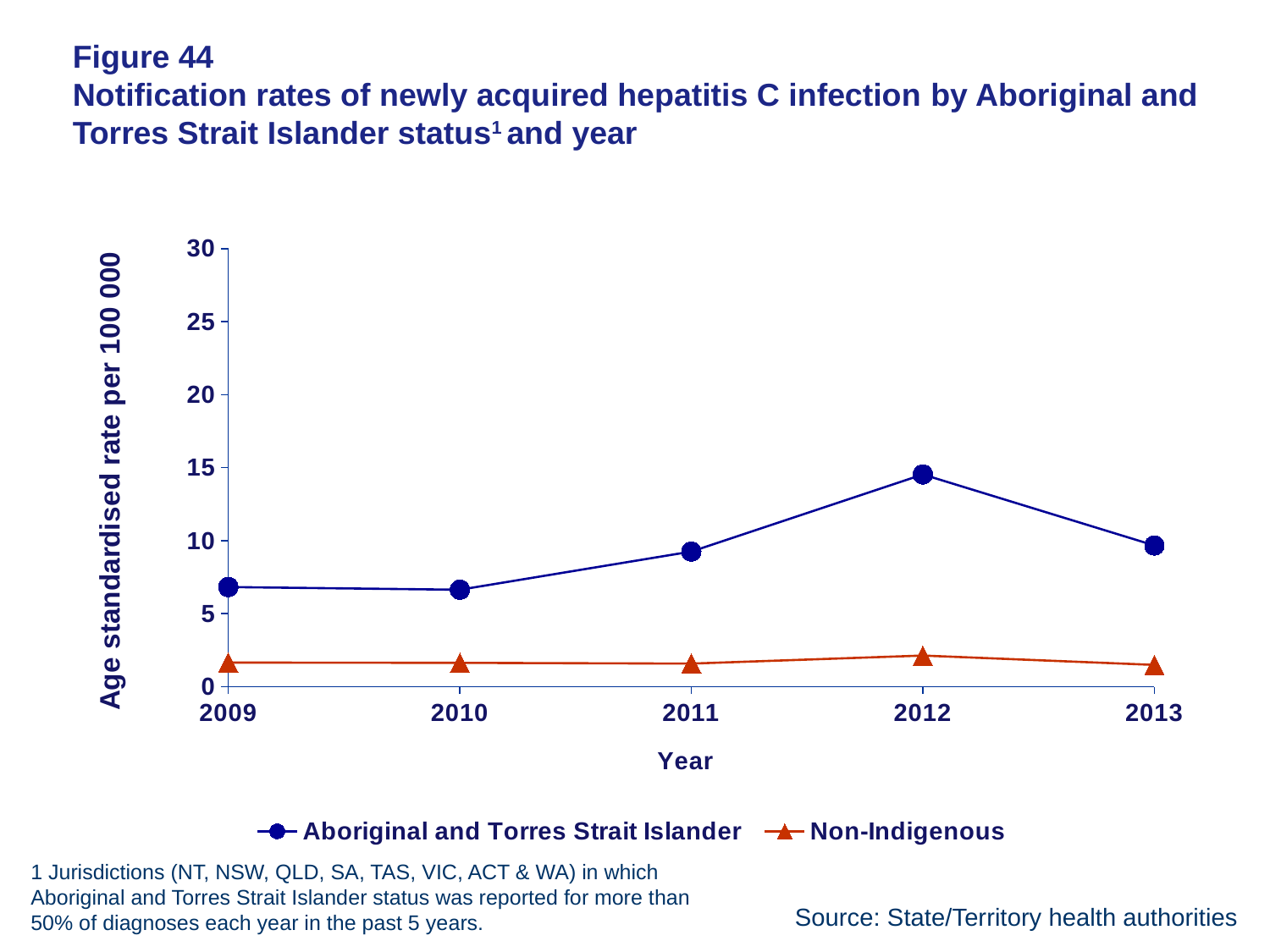

# Figure 44 Notification rates of newly acquired hepatitis C infection by Aboriginal and Torres Strait Islander status1 and year

### Chart

| Category | Aboriginal and Torres Strait Islander  | Non-Indigenous  |
|---|---|---|
| 2009.0 | 6.824542497348029 | 1.657133769651511 |
| 2010.0 | 6.642084836780198 | 1.638170419477947 |
| 2011.0 | 9.25522314314149 | 1.584697270641757 |
| 2012.0 | 14.53672341578154 | 2.135244753807273 |
| 2013.0 | 9.67268650186122 | 1.4979325062139 |
1 Jurisdictions (NT, NSW, QLD, SA, TAS, VIC, ACT & WA) in which Aboriginal and Torres Strait Islander status was reported for more than 50% of diagnoses each year in the past 5 years.
Source: State/Territory health authorities